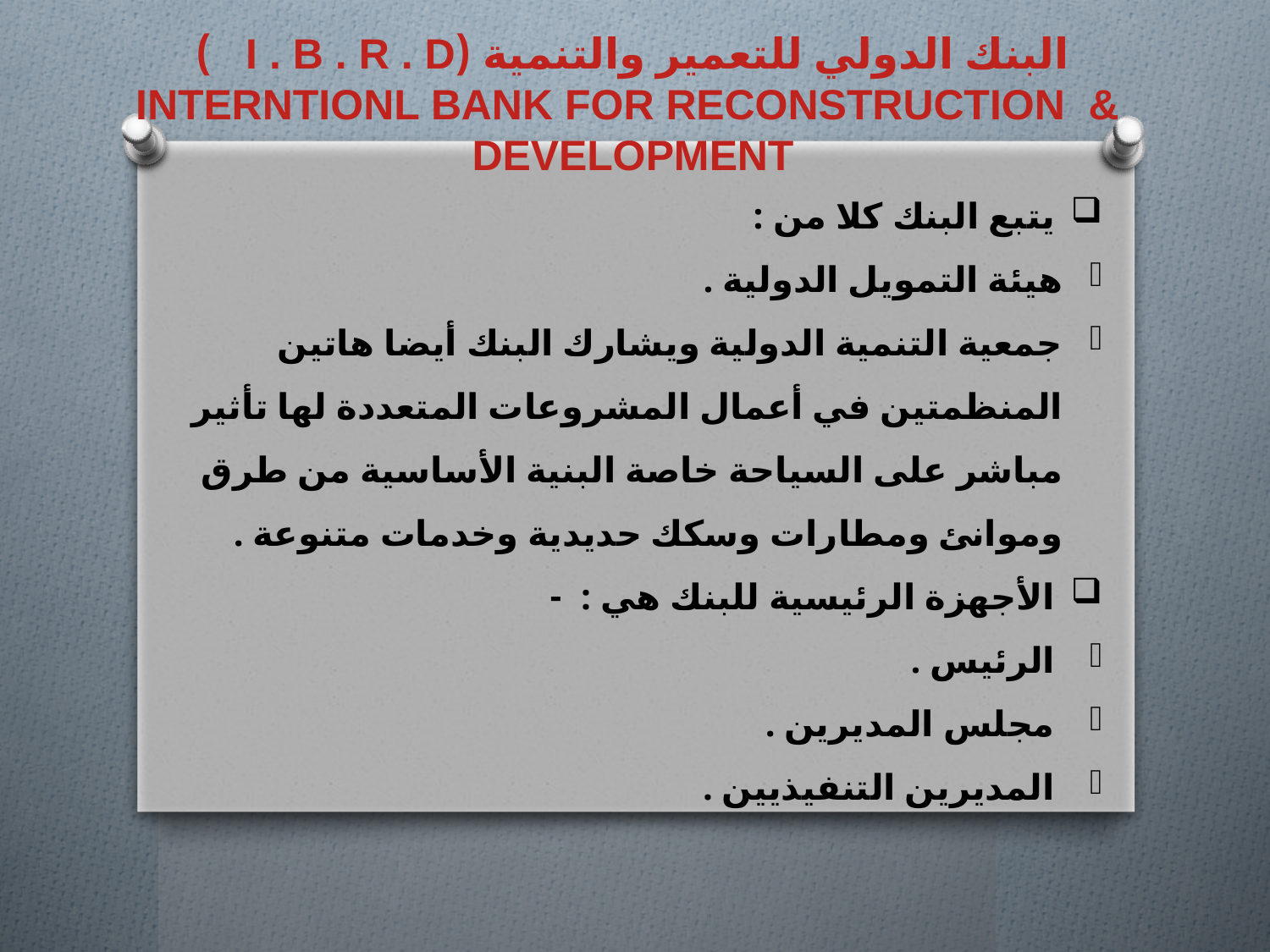

البنك الدولي للتعمير والتنمية (I . B . R . D   )
INTERNTIONL BANK FOR RECONSTRUCTION  & DEVELOPMENT
يتبع البنك كلا من :
هيئة التمويل الدولية .
جمعية التنمية الدولية ويشارك البنك أيضا هاتين المنظمتين في أعمال المشروعات المتعددة لها تأثير مباشر على السياحة خاصة البنية الأساسية من طرق وموانئ ومطارات وسكك حديدية وخدمات متنوعة .
الأجهزة الرئيسية للبنك هي :  -
الرئيس .
مجلس المديرين .
المديرين التنفيذيين .